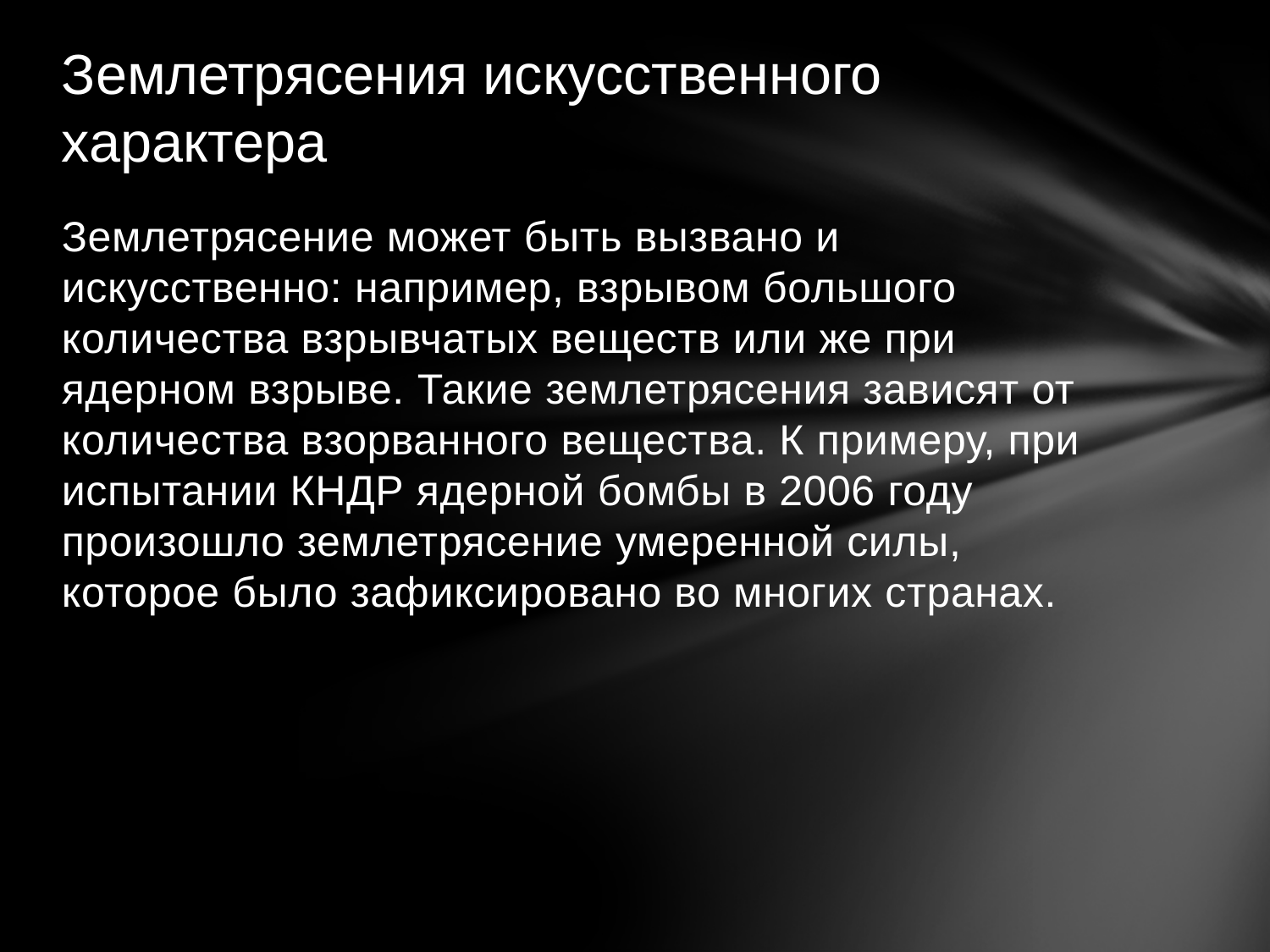

# Землетрясения искусственного характера
Землетрясение может быть вызвано и искусственно: например, взрывом большого количества взрывчатых веществ или же при ядерном взрыве. Такие землетрясения зависят от количества взорванного вещества. К примеру, при испытании КНДР ядерной бомбы в 2006 году произошло землетрясение умеренной силы, которое было зафиксировано во многих странах.